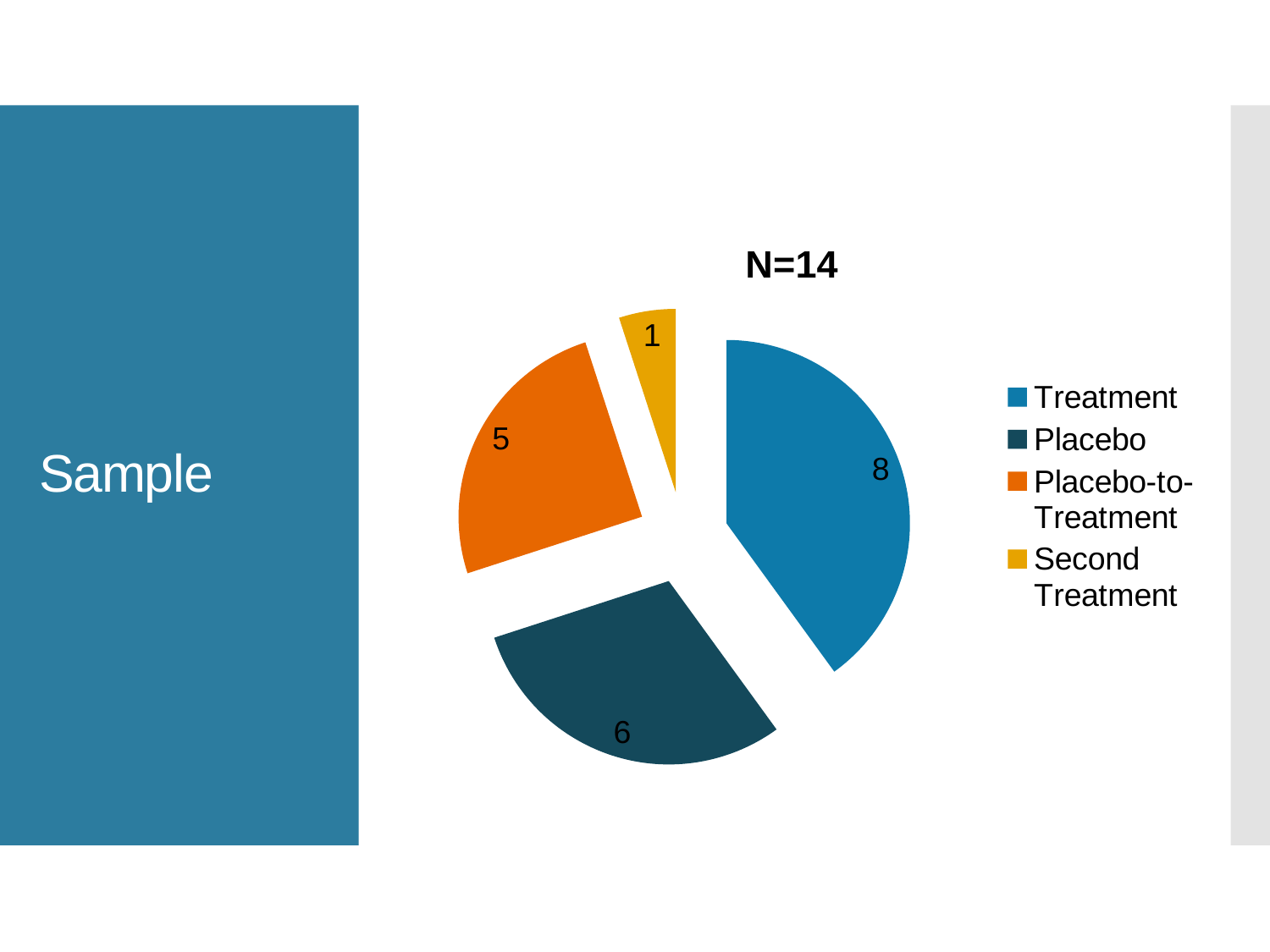

# Sample

### Chart: N=14

| Category | Sales |
|---|---|
| Treatment | 8.0 |
| Placebo | 6.0 |
| Placebo-to-Treatment | 5.0 |
| Second Treatment | 1.0 |